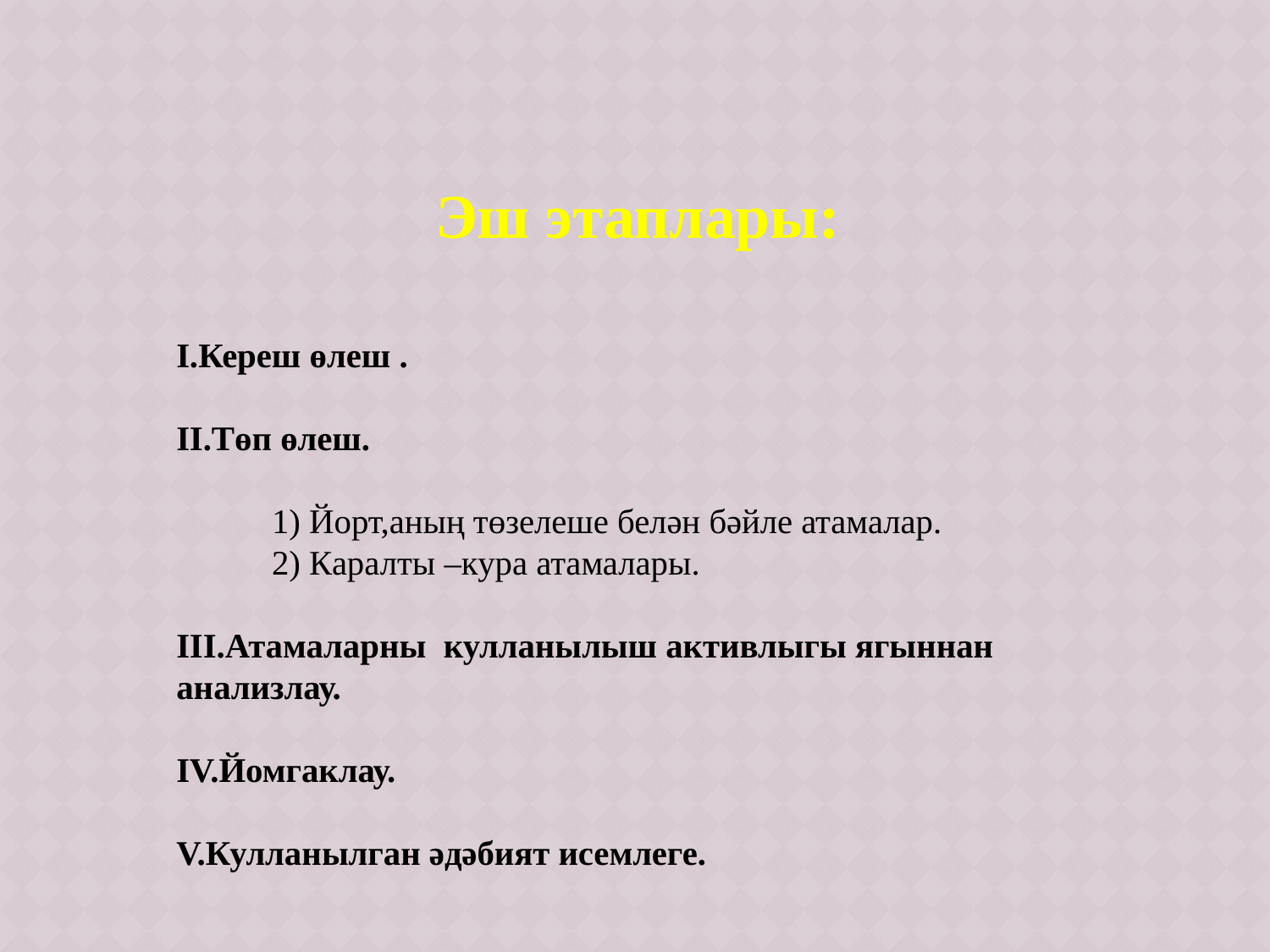

Эш этаплары:

I.Кереш өлеш .

II.Төп өлеш.

           1) Йорт,аның төзелеше белән бәйле атамалар.
           2) Каралты –кура атамалары.

III.Атамаларны  кулланылыш активлыгы ягыннан анализлау.

IV.Йомгаклау.

V.Кулланылган әдәбият исемлеге.